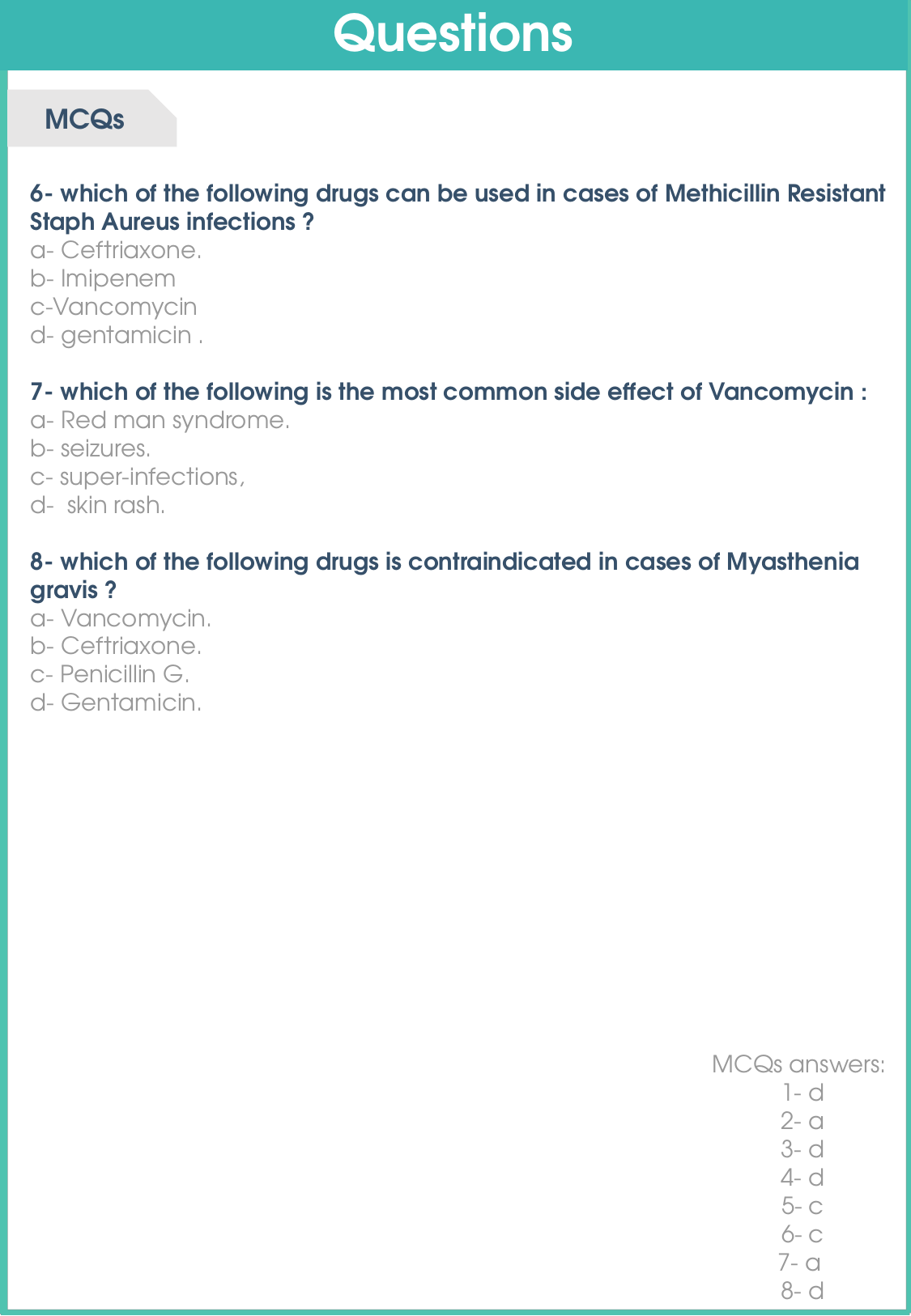

Questions
MCQs
6- which of the following drugs can be used in cases of Methicillin Resistant Staph Aureus infections ?
a- Ceftriaxone.
b- Imipenem
c-Vancomycin
d- gentamicin .

7- which of the following is the most common side effect of Vancomycin :
a- Red man syndrome.
b- seizures.
c- super-infections,
d-  skin rash.

8- which of the following drugs is contraindicated in cases of Myasthenia gravis ?
a- Vancomycin.
b- Ceftriaxone.
c- Penicillin G.
d- Gentamicin.

MCQs answers:
1- d
2- a
3- d
4- d
5- c
6- c
7- a
8- d